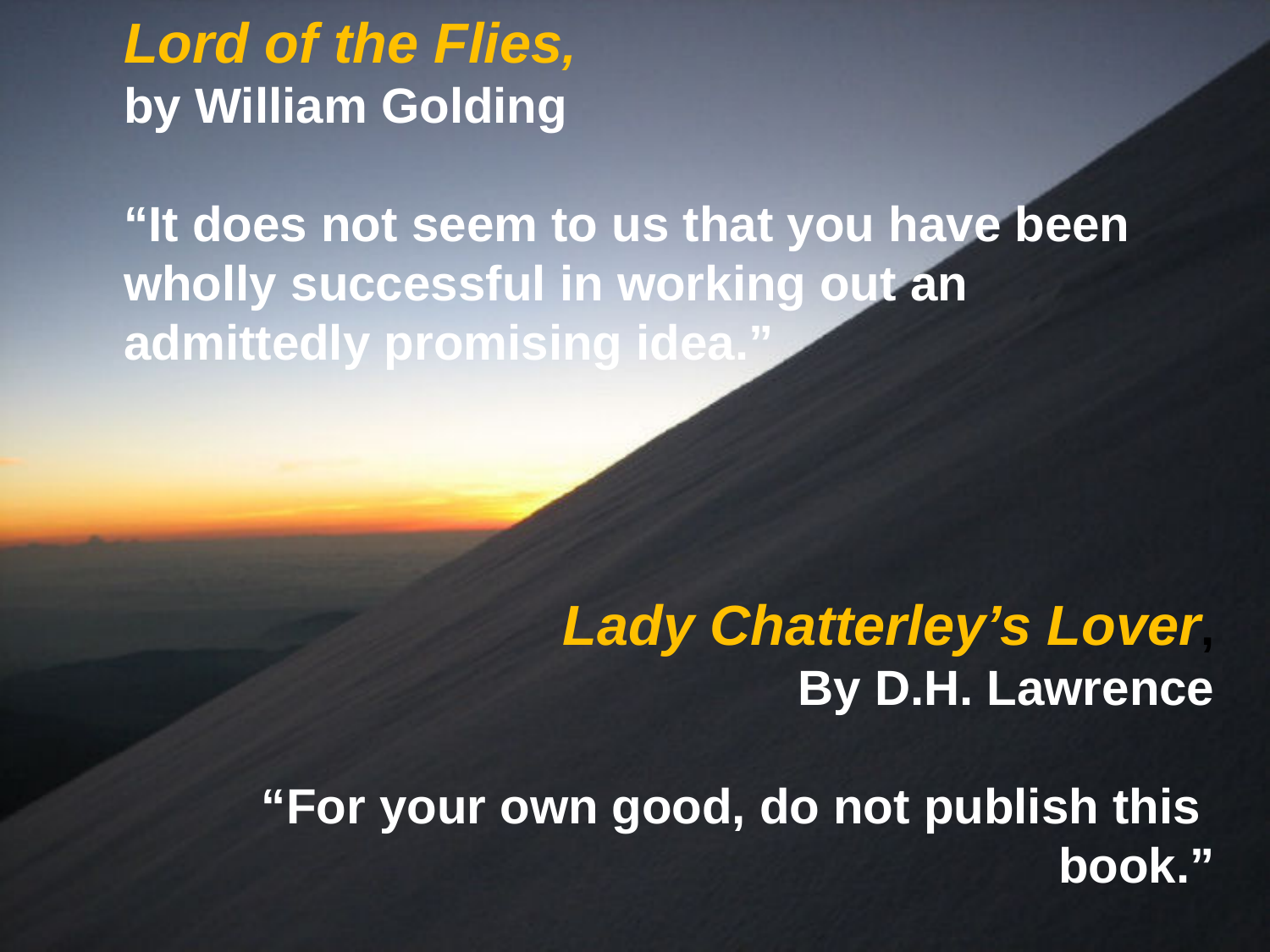

Lord of the Flies,
by William Golding
“It does not seem to us that you have been wholly successful in working out an admittedly promising idea.”

	Lady Chatterley’s Lover,
	By D.H. Lawrence
	“For your own good, do not publish this  book.”